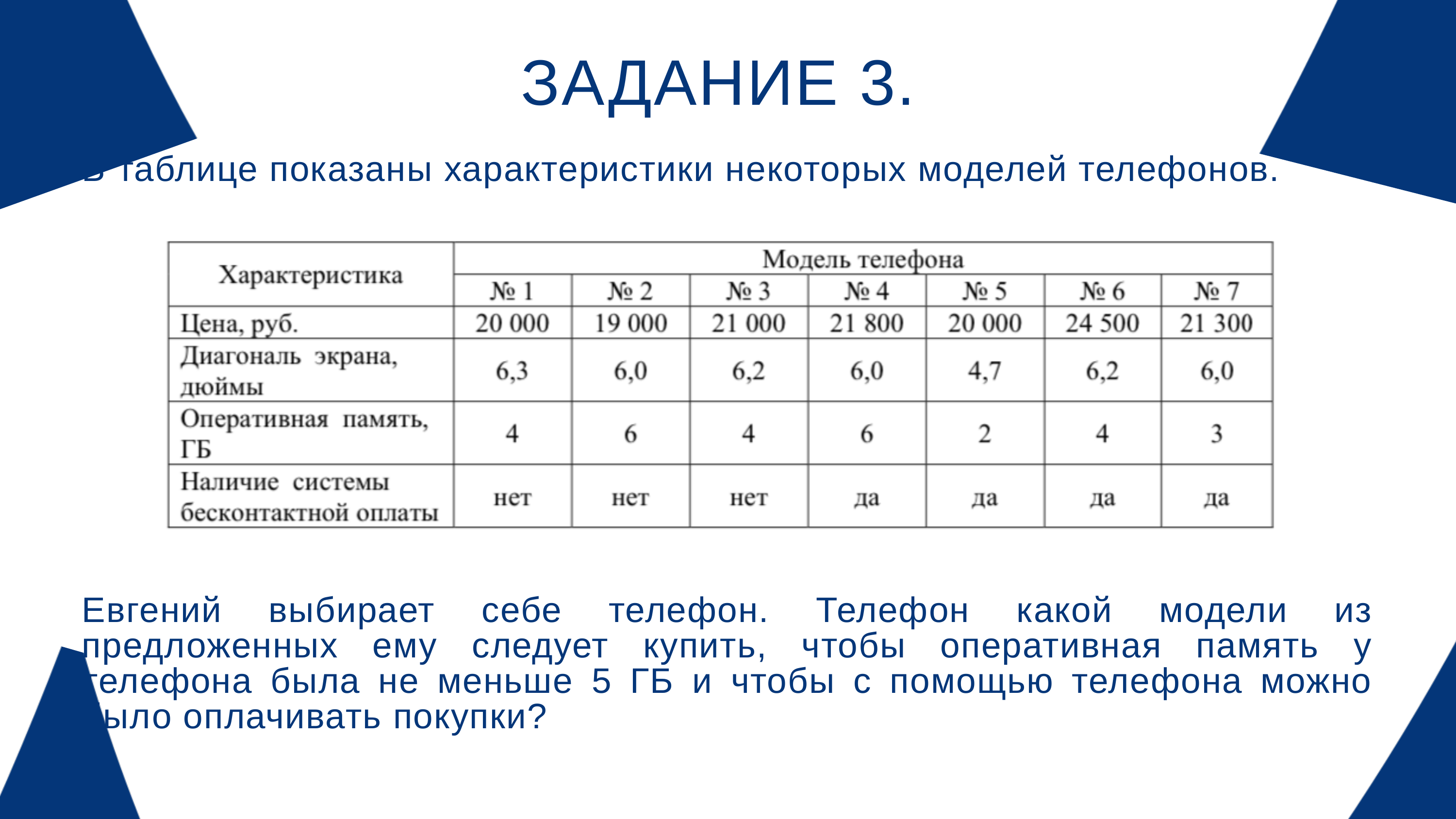

ЗАДАНИЕ 3.
В таблице показаны характеристики некоторых моделей телефонов.

Евгений выбирает себе телефон. Телефон какой модели из предложенных ему следует купить, чтобы оперативная память у телефона была не меньше 5 ГБ и чтобы с помощью телефона можно было оплачивать покупки?